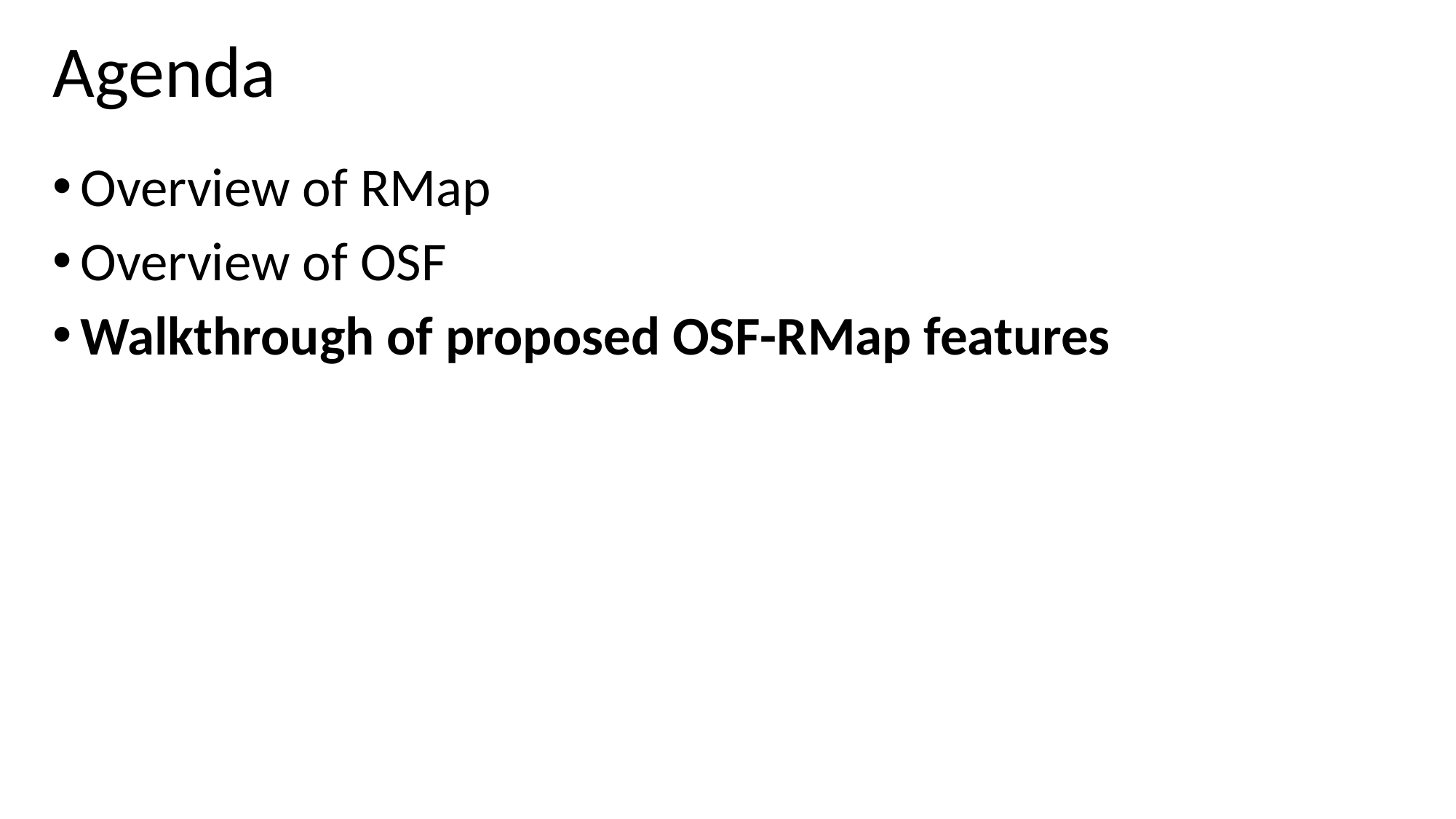

# Agenda
Overview of RMap
Overview of OSF
Walkthrough of proposed OSF-RMap features